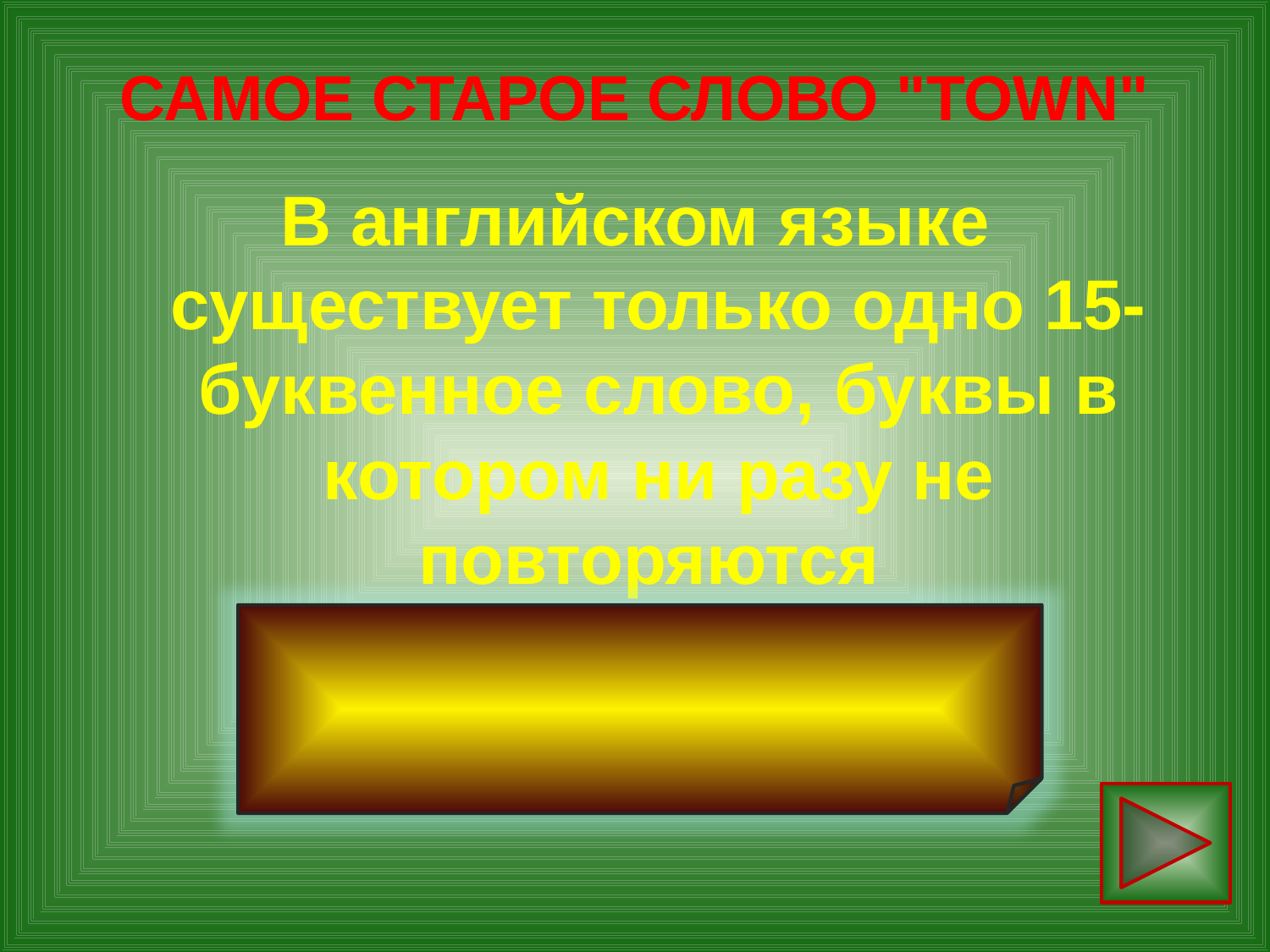

# САМОЕ СТАРОЕ СЛОВО "TOWN"
В английском языке существует только одно 15-буквенное слово, буквы в котором ни разу не повторяются
 uncopyrightable